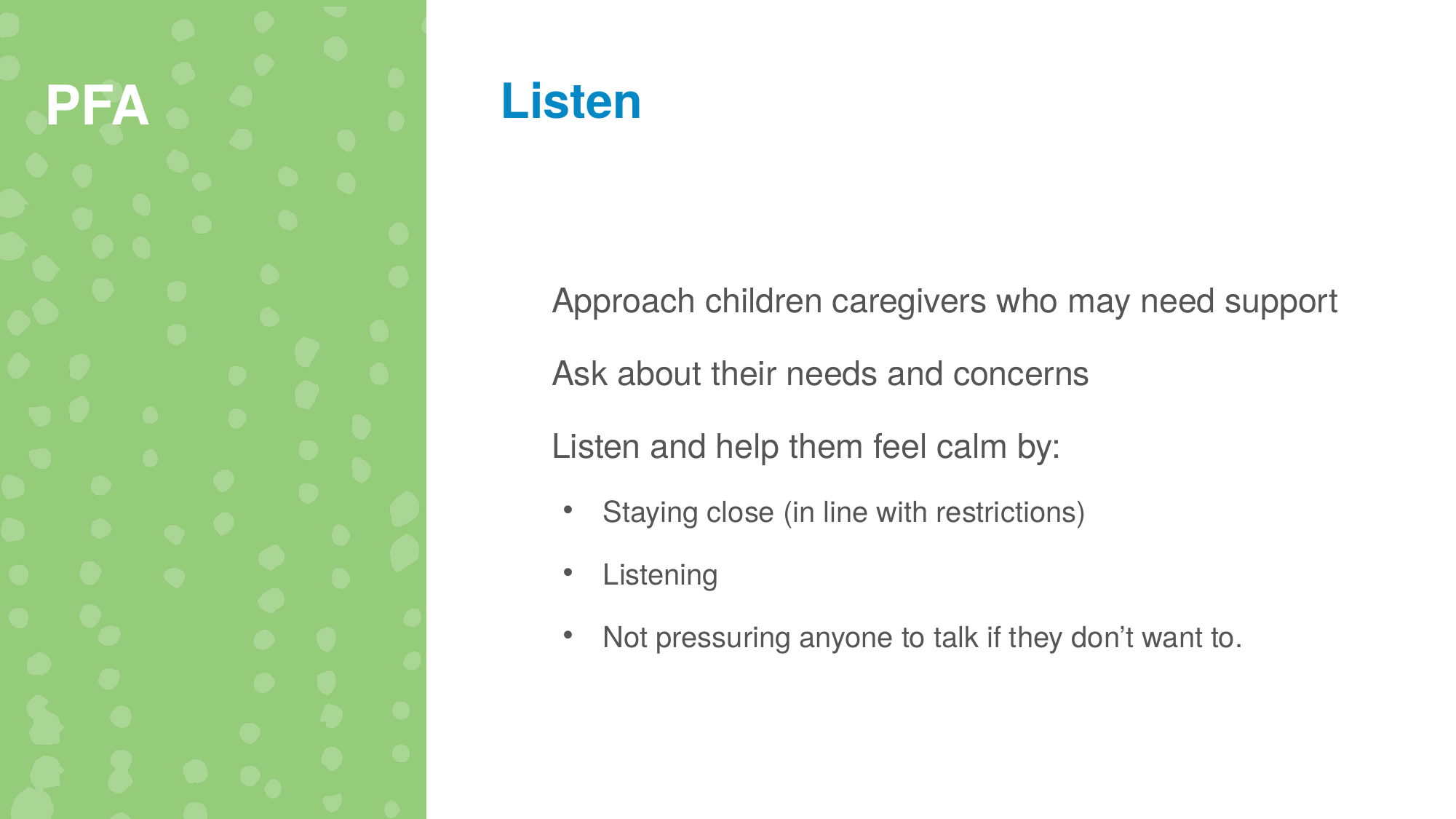

PFA
Listen

Approach children caregivers who may need support
Ask about their needs and concerns
Listen and help them feel calm by:
Staying close (in line with restrictions)
Listening
Not pressuring anyone to talk if they don’t want to.